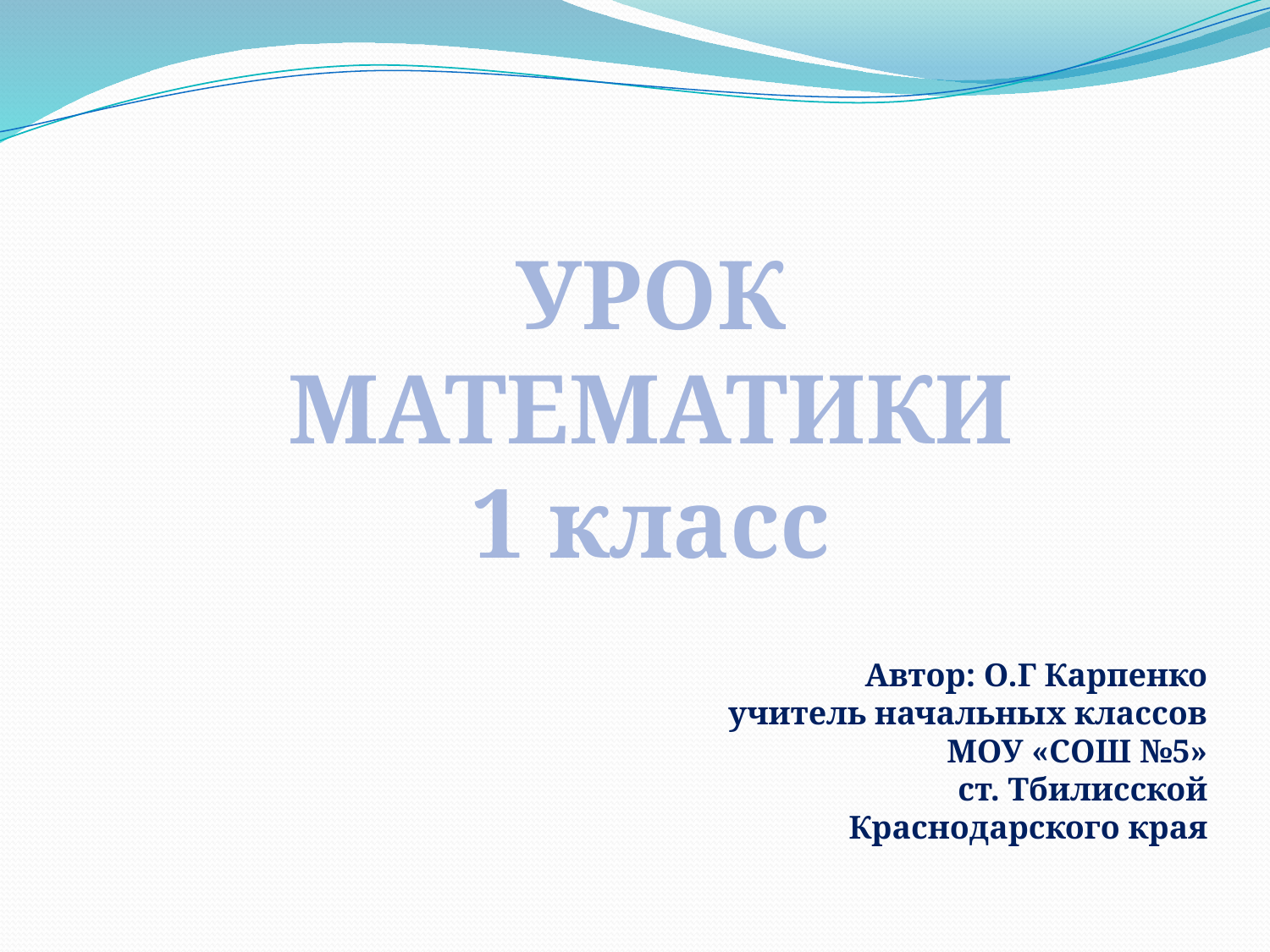

УРОК
МАТЕМАТИКИ
1 класс
Автор: О.Г Карпенко
             учитель начальных классов
МОУ «СОШ №5»
 ст. Тбилисской
Краснодарского края